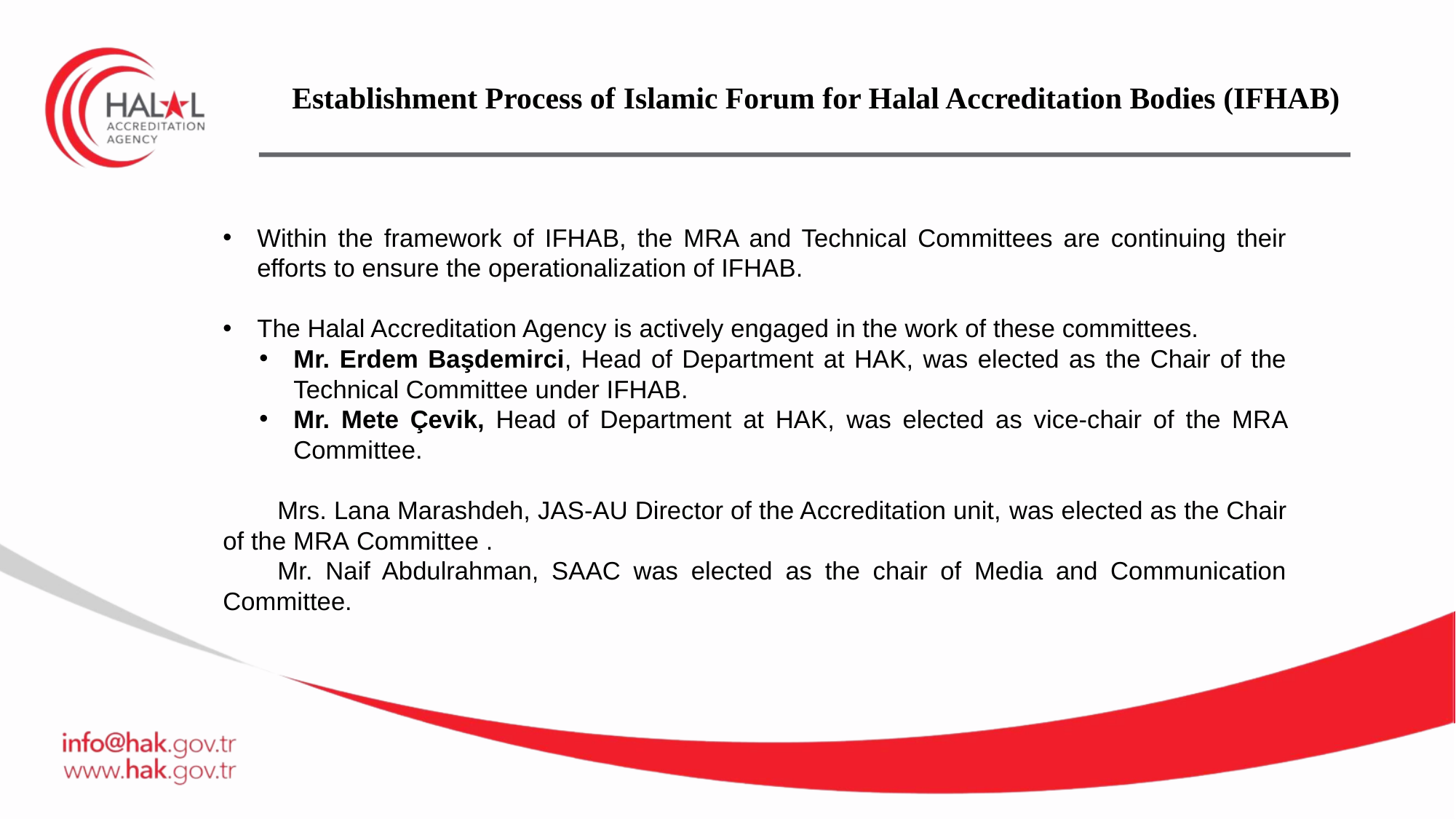

Establishment Process of Islamic Forum for Halal Accreditation Bodies (IFHAB)

Within the framework of IFHAB, the MRA and Technical Committees are continuing their efforts to ensure the operationalization of IFHAB.

The Halal Accreditation Agency is actively engaged in the work of these committees.
Mr. Erdem Başdemirci, Head of Department at HAK, was elected as the Chair of the Technical Committee under IFHAB.
Mr. Mete Çevik, Head of Department at HAK, was elected as vice-chair of the MRA Committee.

Mrs. Lana Marashdeh, JAS-AU Director of the Accreditation unit, was elected as the Chair of the MRA Committee .
Mr. Naif Abdulrahman, SAAC was elected as the chair of Media and Communication Committee.